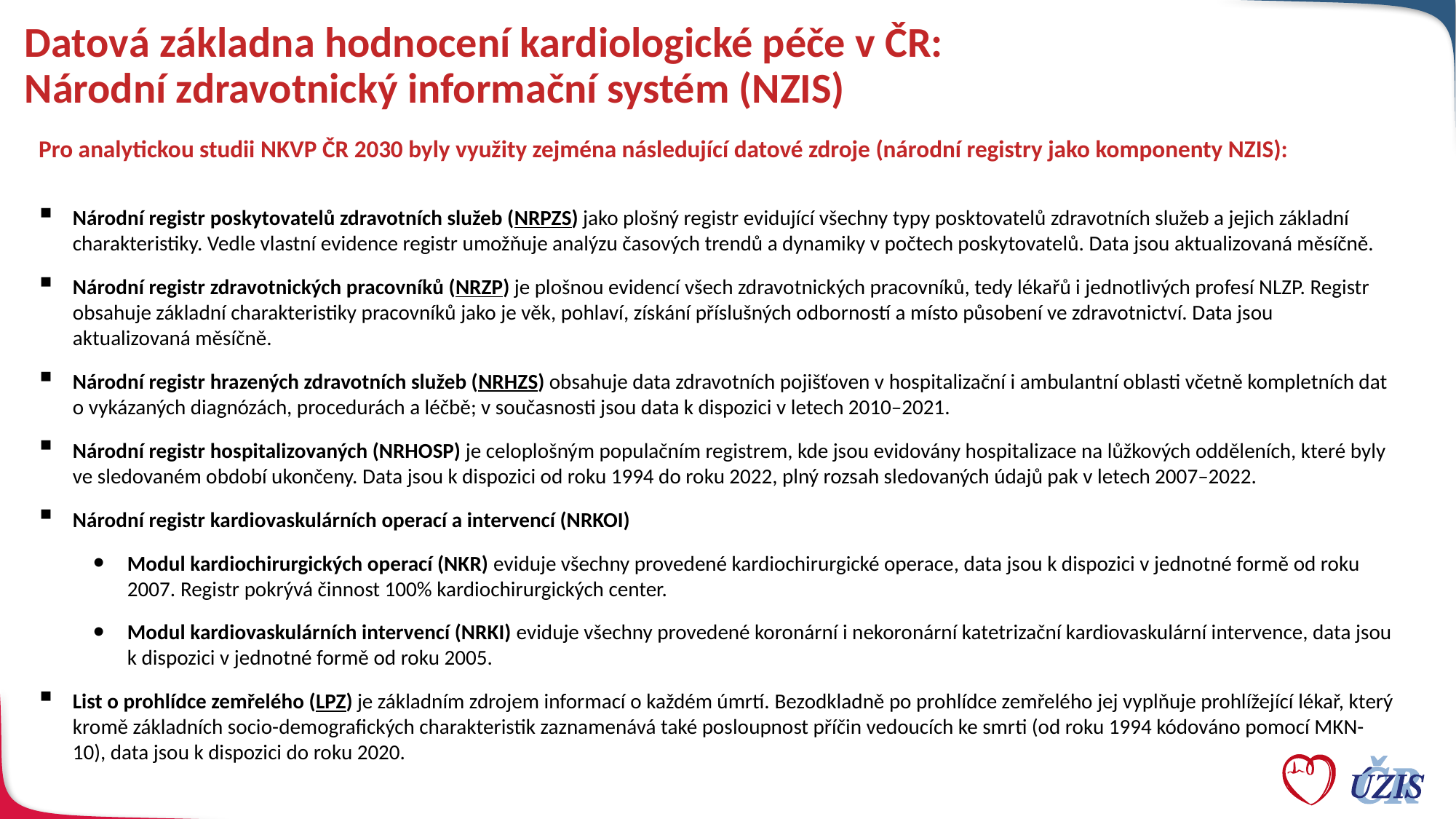

# Datová základna hodnocení kardiologické péče v ČR: Národní zdravotnický informační systém (NZIS)
Pro analytickou studii NKVP ČR 2030 byly využity zejména následující datové zdroje (národní registry jako komponenty NZIS):

Národní registr poskytovatelů zdravotních služeb (NRPZS) jako plošný registr evidující všechny typy posktovatelů zdravotních služeb a jejich základní charakteristiky. Vedle vlastní evidence registr umožňuje analýzu časových trendů a dynamiky v počtech poskytovatelů. Data jsou aktualizovaná měsíčně.
Národní registr zdravotnických pracovníků (NRZP) je plošnou evidencí všech zdravotnických pracovníků, tedy lékařů i jednotlivých profesí NLZP. Registr obsahuje základní charakteristiky pracovníků jako je věk, pohlaví, získání příslušných odborností a místo působení ve zdravotnictví. Data jsou aktualizovaná měsíčně.
Národní registr hrazených zdravotních služeb (NRHZS) obsahuje data zdravotních pojišťoven v hospitalizační i ambulantní oblasti včetně kompletních dat o vykázaných diagnózách, procedurách a léčbě; v současnosti jsou data k dispozici v letech 2010–2021.
Národní registr hospitalizovaných (NRHOSP) je celoplošným populačním registrem, kde jsou evidovány hospitalizace na lůžkových odděleních, které byly ve sledovaném období ukončeny. Data jsou k dispozici od roku 1994 do roku 2022, plný rozsah sledovaných údajů pak v letech 2007–2022.
Národní registr kardiovaskulárních operací a intervencí (NRKOI)
Modul kardiochirurgických operací (NKR) eviduje všechny provedené kardiochirurgické operace, data jsou k dispozici v jednotné formě od roku 2007. Registr pokrývá činnost 100% kardiochirurgických center.
Modul kardiovaskulárních intervencí (NRKI) eviduje všechny provedené koronární i nekoronární katetrizační kardiovaskulární intervence, data jsou k dispozici v jednotné formě od roku 2005.
List o prohlídce zemřelého (LPZ) je základním zdrojem informací o každém úmrtí. Bezodkladně po prohlídce zemřelého jej vyplňuje prohlížející lékař, který kromě základních socio-demografických charakteristik zaznamenává také posloupnost příčin vedoucích ke smrti (od roku 1994 kódováno pomocí MKN-10), data jsou k dispozici do roku 2020.